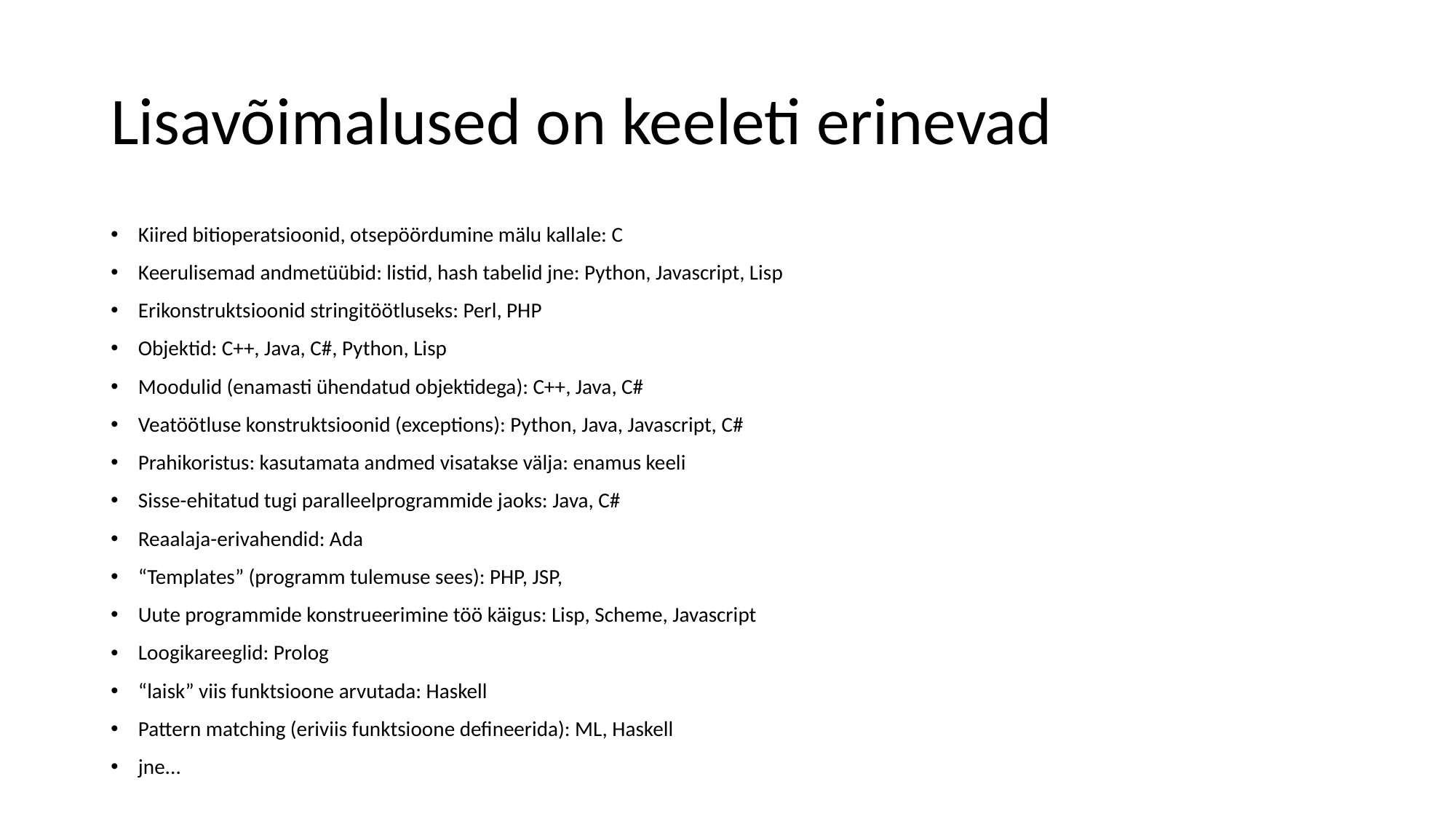

# Lisavõimalused on keeleti erinevad
Kiired bitioperatsioonid, otsepöördumine mälu kallale: C
Keerulisemad andmetüübid: listid, hash tabelid jne: Python, Javascript, Lisp
Erikonstruktsioonid stringitöötluseks: Perl, PHP
Objektid: C++, Java, C#, Python, Lisp
Moodulid (enamasti ühendatud objektidega): C++, Java, C#
Veatöötluse konstruktsioonid (exceptions): Python, Java, Javascript, C#
Prahikoristus: kasutamata andmed visatakse välja: enamus keeli
Sisse-ehitatud tugi paralleelprogrammide jaoks: Java, C#
Reaalaja-erivahendid: Ada
“Templates” (programm tulemuse sees): PHP, JSP,
Uute programmide konstrueerimine töö käigus: Lisp, Scheme, Javascript
Loogikareeglid: Prolog
“laisk” viis funktsioone arvutada: Haskell
Pattern matching (eriviis funktsioone defineerida): ML, Haskell
jne...